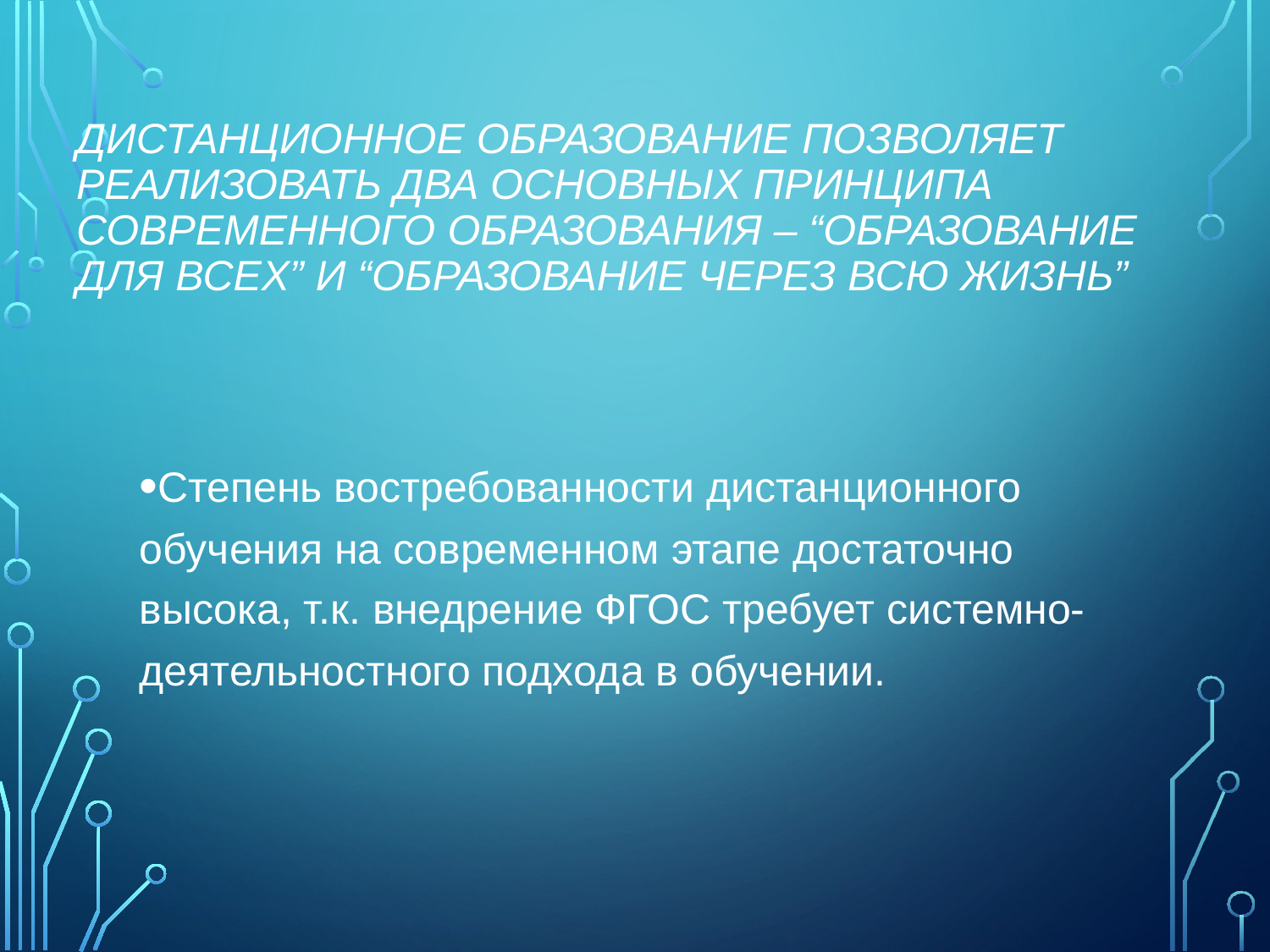

# Дистанционное образование позволяет реализовать два основных принципа современного образования – “образование для всех” и “образование через всю жизнь”
Степень востребованности дистанционного обучения на современном этапе достаточно высока, т.к. внедрение ФГОС требует системно-деятельностного подхода в обучении.